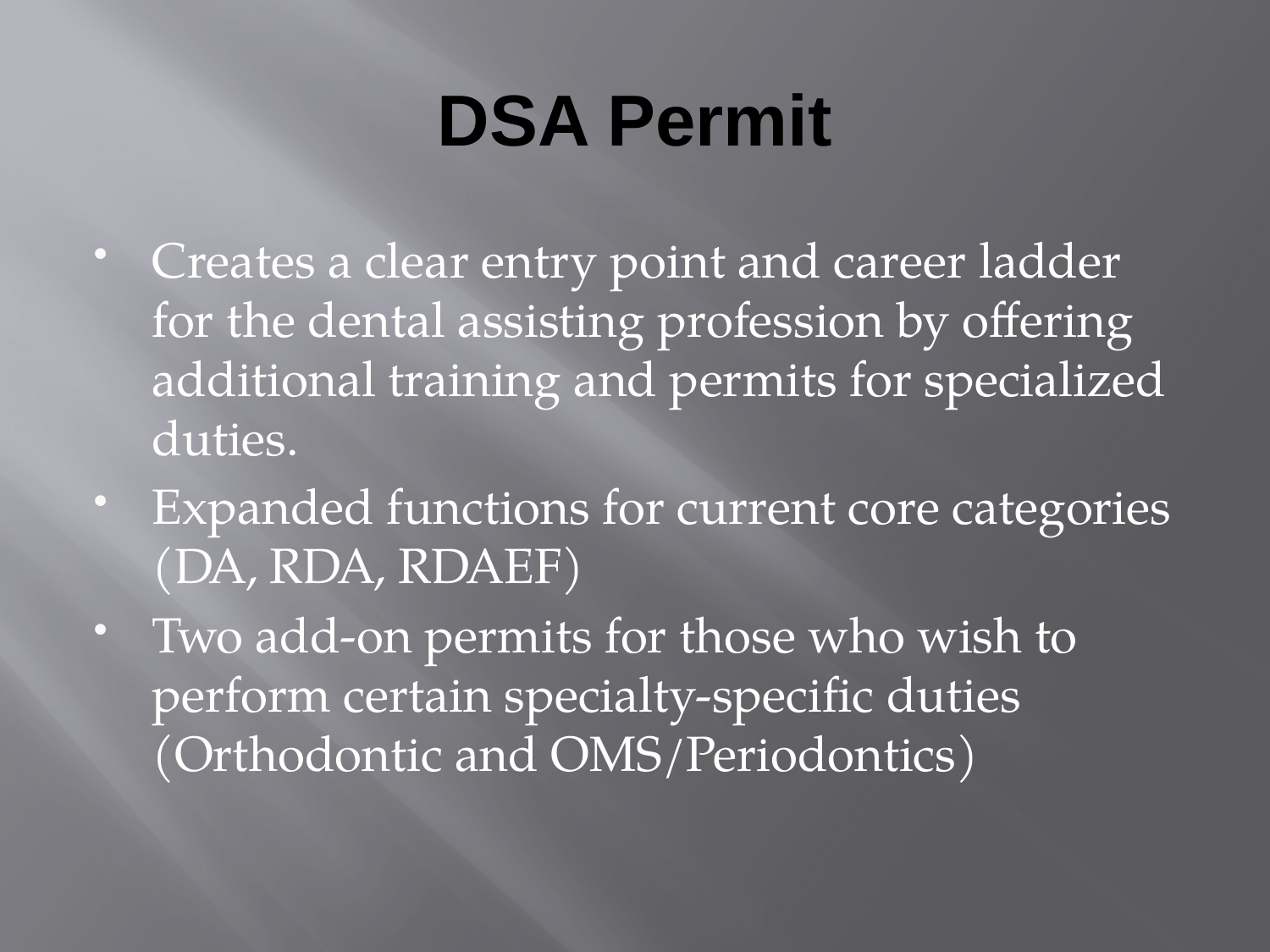

# DSA Permit
Creates a clear entry point and career ladder for the dental assisting profession by offering additional training and permits for specialized duties.
Expanded functions for current core categories (DA, RDA, RDAEF)
Two add-on permits for those who wish to perform certain specialty-specific duties (Orthodontic and OMS/Periodontics)